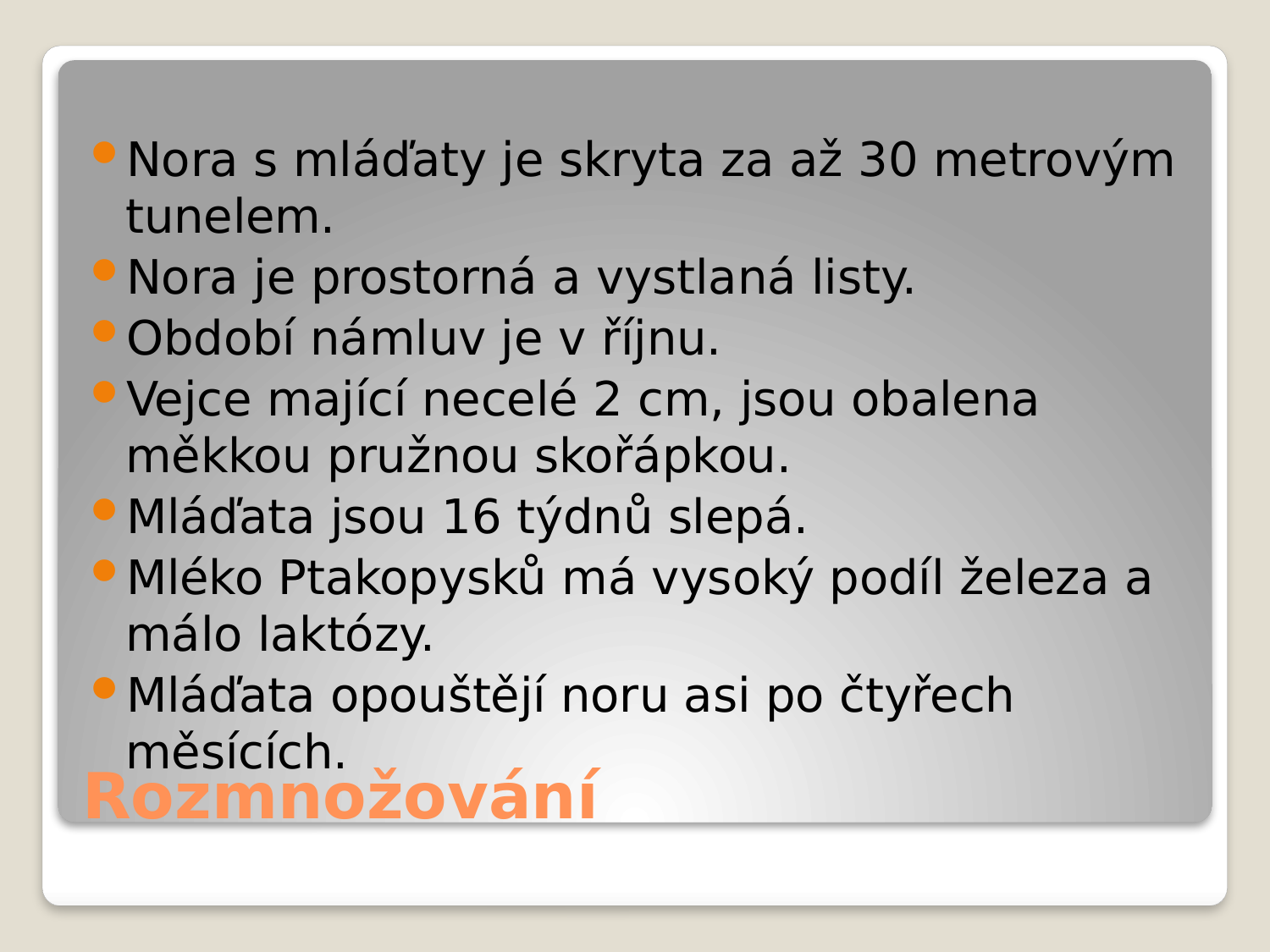

Nora s mláďaty je skryta za až 30 metrovým tunelem.
Nora je prostorná a vystlaná listy.
Období námluv je v říjnu.
Vejce mající necelé 2 cm, jsou obalena měkkou pružnou skořápkou.
Mláďata jsou 16 týdnů slepá.
Mléko Ptakopysků má vysoký podíl železa a málo laktózy.
Mláďata opouštějí noru asi po čtyřech měsících.

# Rozmnožování